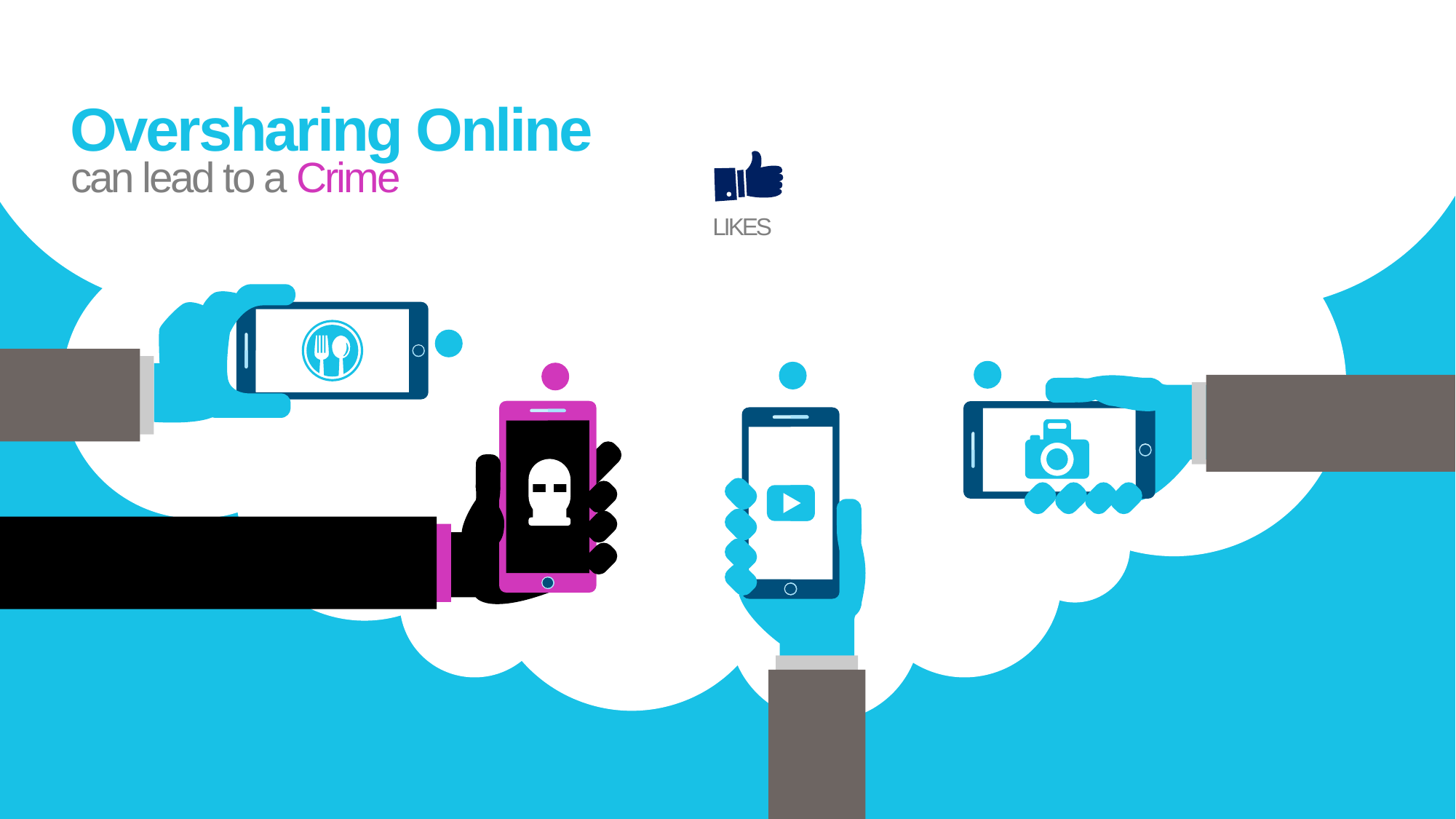

Oversharing Online
can lead to a Crime

LIKES